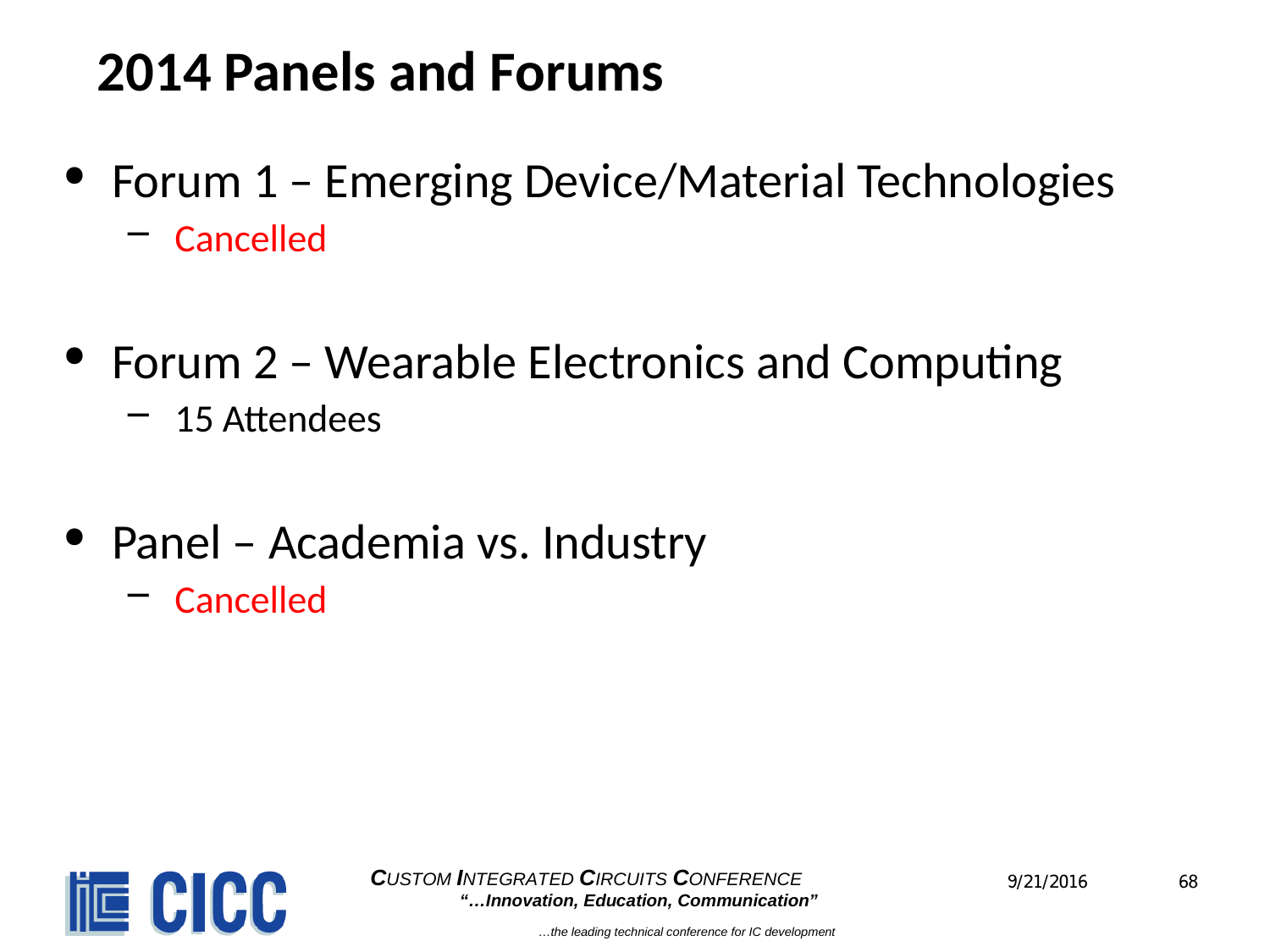

# 2014 Panels and Forums
Forum 1 – Emerging Device/Material Technologies
Cancelled

Forum 2 – Wearable Electronics and Computing
15 Attendees

Panel – Academia vs. Industry
Cancelled